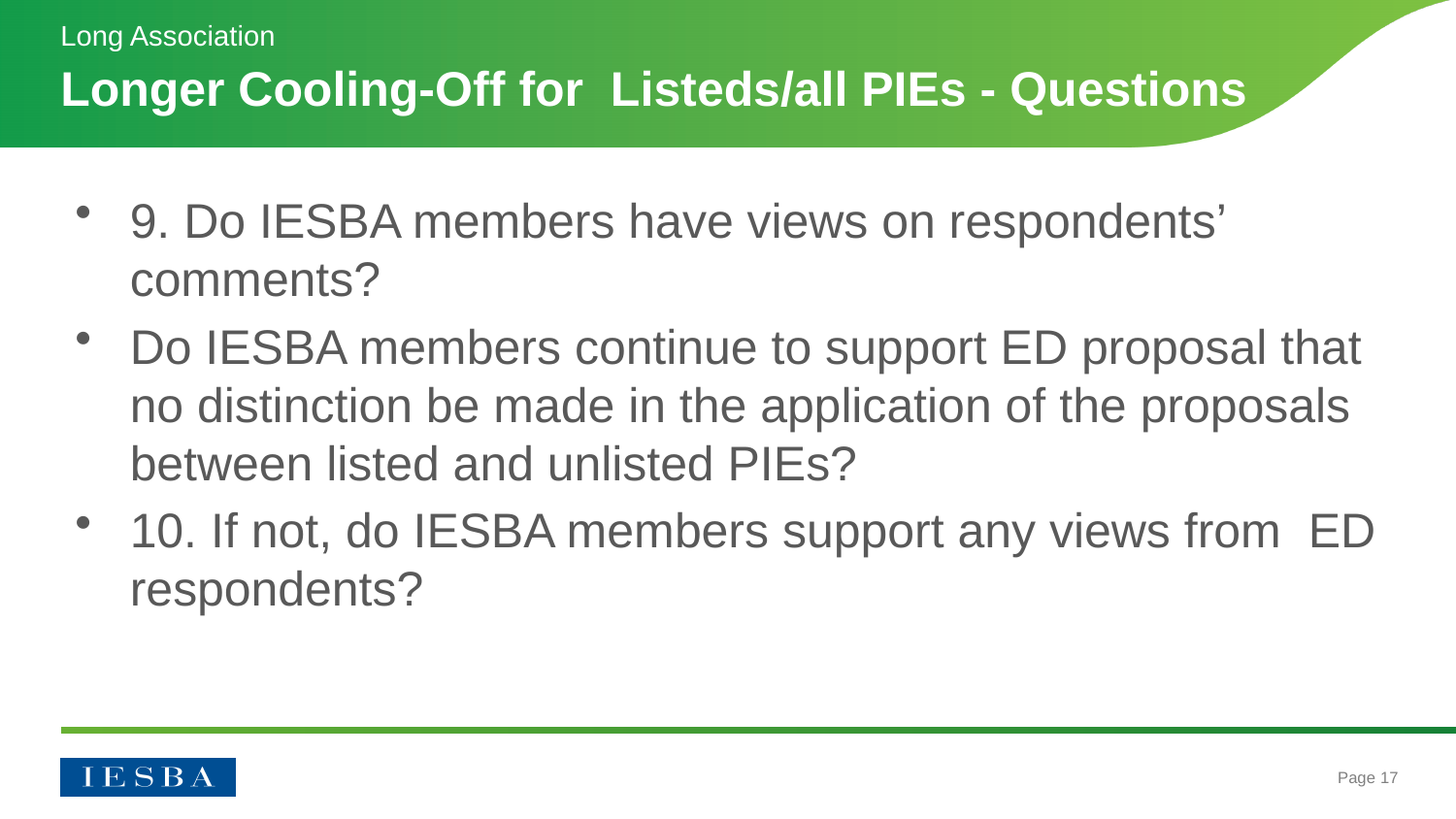

Long Association
# Longer Cooling-Off for  Listeds/all PIEs - Questions
9. Do IESBA members have views on respondents’ comments?
Do IESBA members continue to support ED proposal that no distinction be made in the application of the proposals between listed and unlisted PIEs?
10. If not, do IESBA members support any views from  ED respondents?